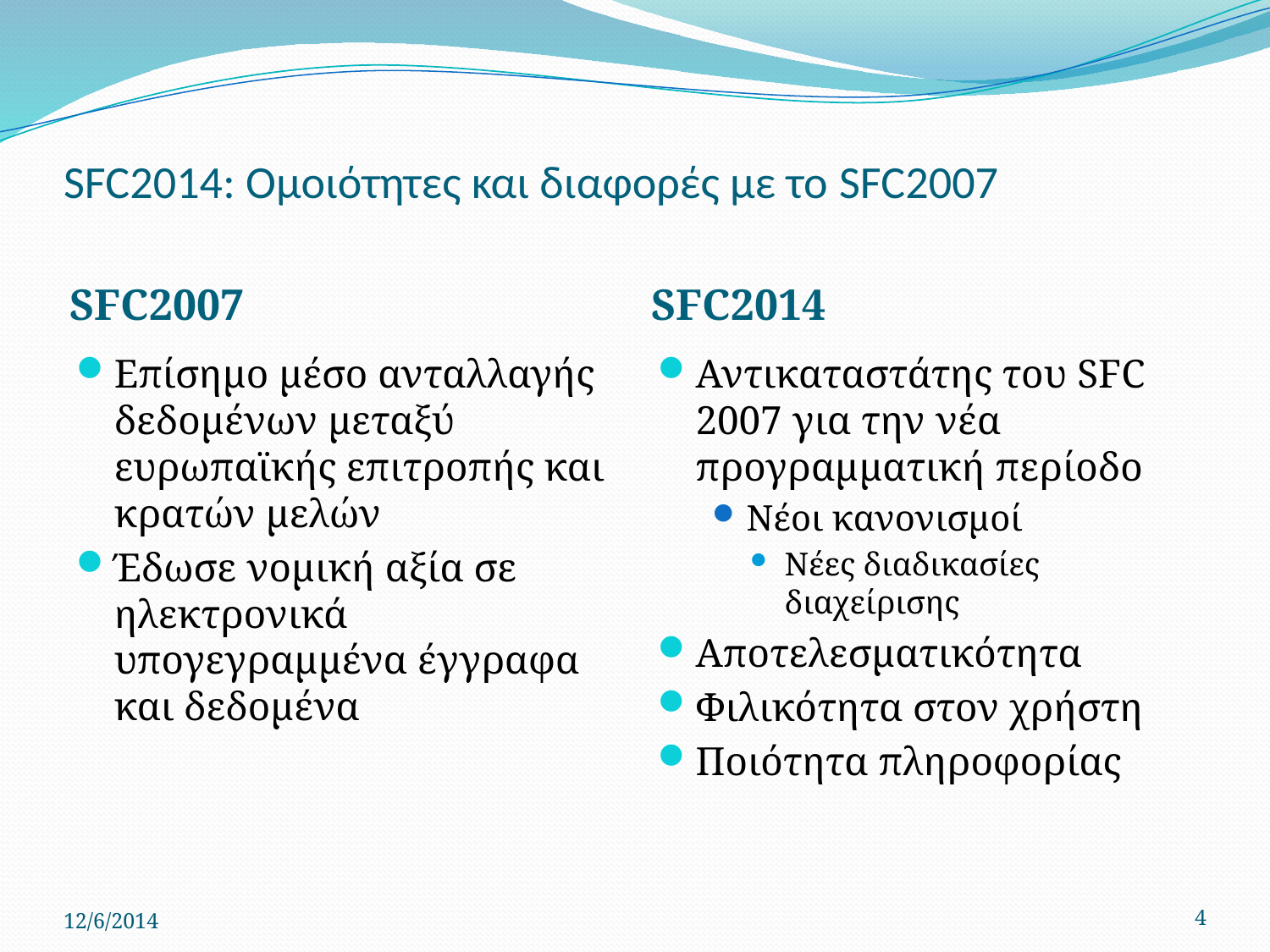

# SFC2014: Ομοιότητες και διαφορές με το SFC2007
SFC2007
SFC2014
Επίσημο μέσο ανταλλαγής δεδομένων μεταξύ ευρωπαϊκής επιτροπής και κρατών μελών
Έδωσε νομική αξία σε ηλεκτρονικά υπογεγραμμένα έγγραφα και δεδομένα

Αντικαταστάτης του SFC 2007 για την νέα προγραμματική περίοδο
Νέοι κανονισμοί
Νέες διαδικασίες διαχείρισης
Αποτελεσματικότητα
Φιλικότητα στον χρήστη
Ποιότητα πληροφορίας

12/6/2014
4